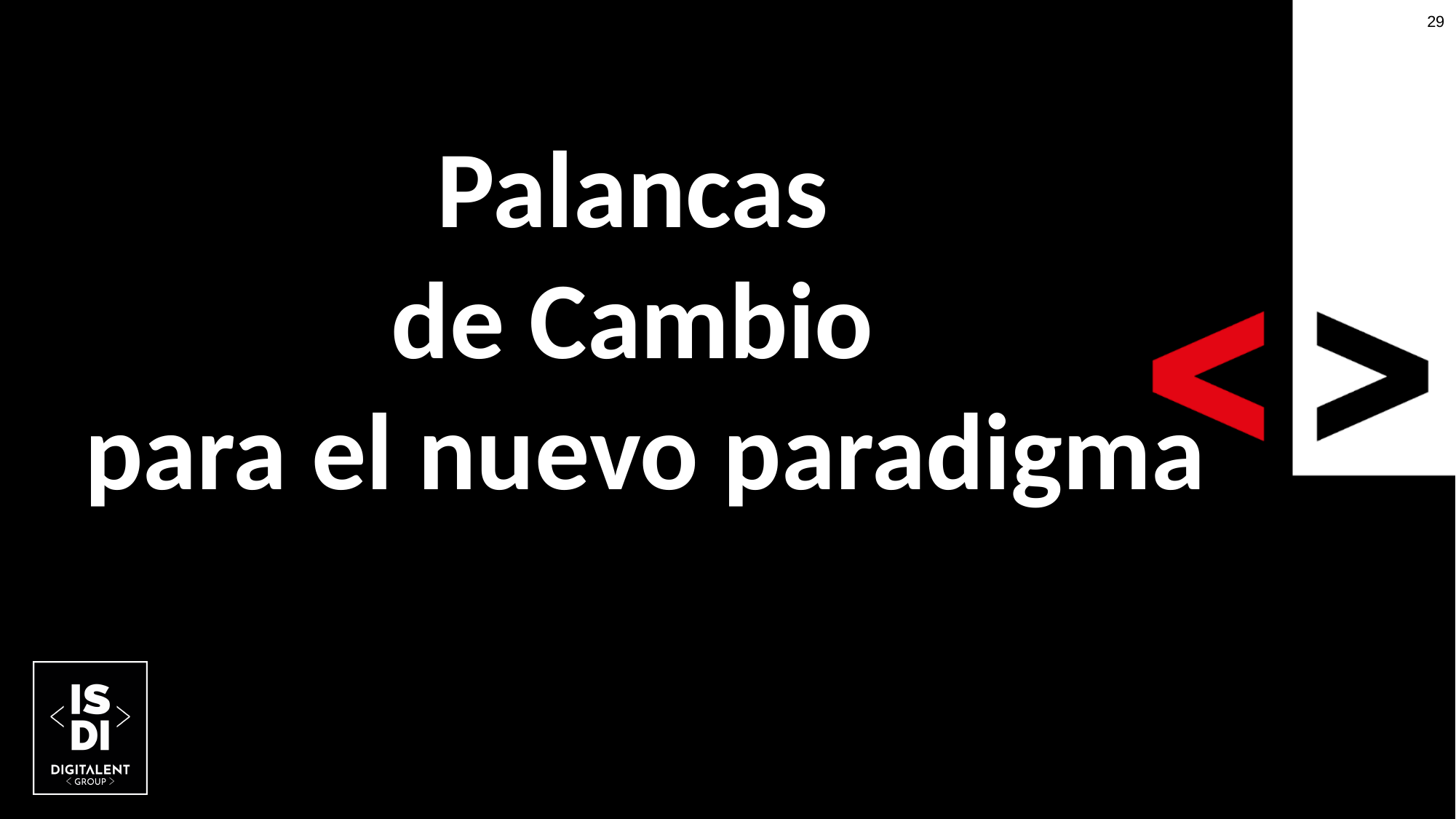

Palancas
de Cambio
para el nuevo paradigma